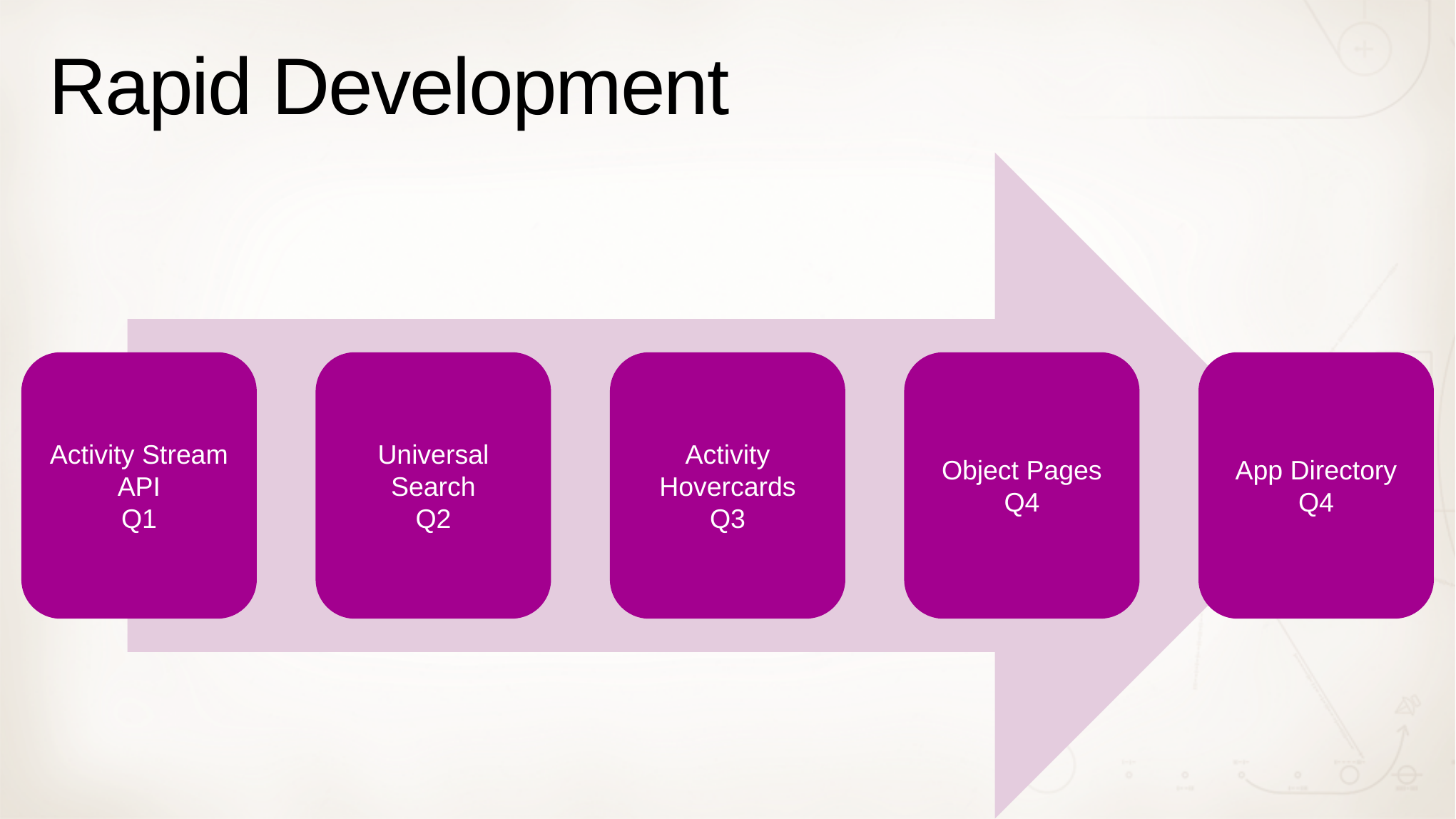

# Rapid Development
Activity Stream API
Q1
Universal Search
Q2
Activity Hovercards
Q3
Object Pages
Q4
App Directory
Q4